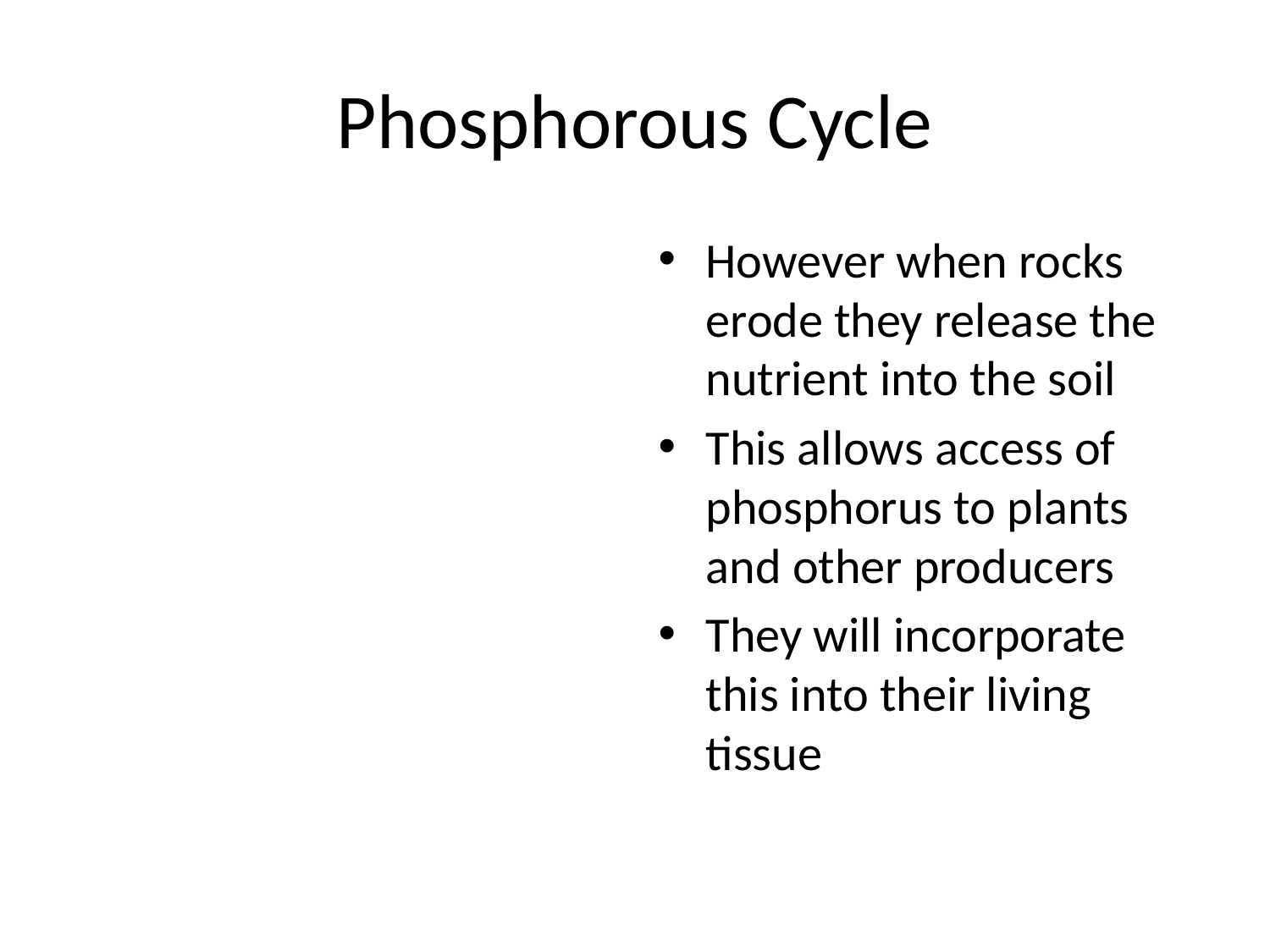

# Phosphorous Cycle
However when rocks erode they release the nutrient into the soil
This allows access of phosphorus to plants and other producers
They will incorporate this into their living tissue